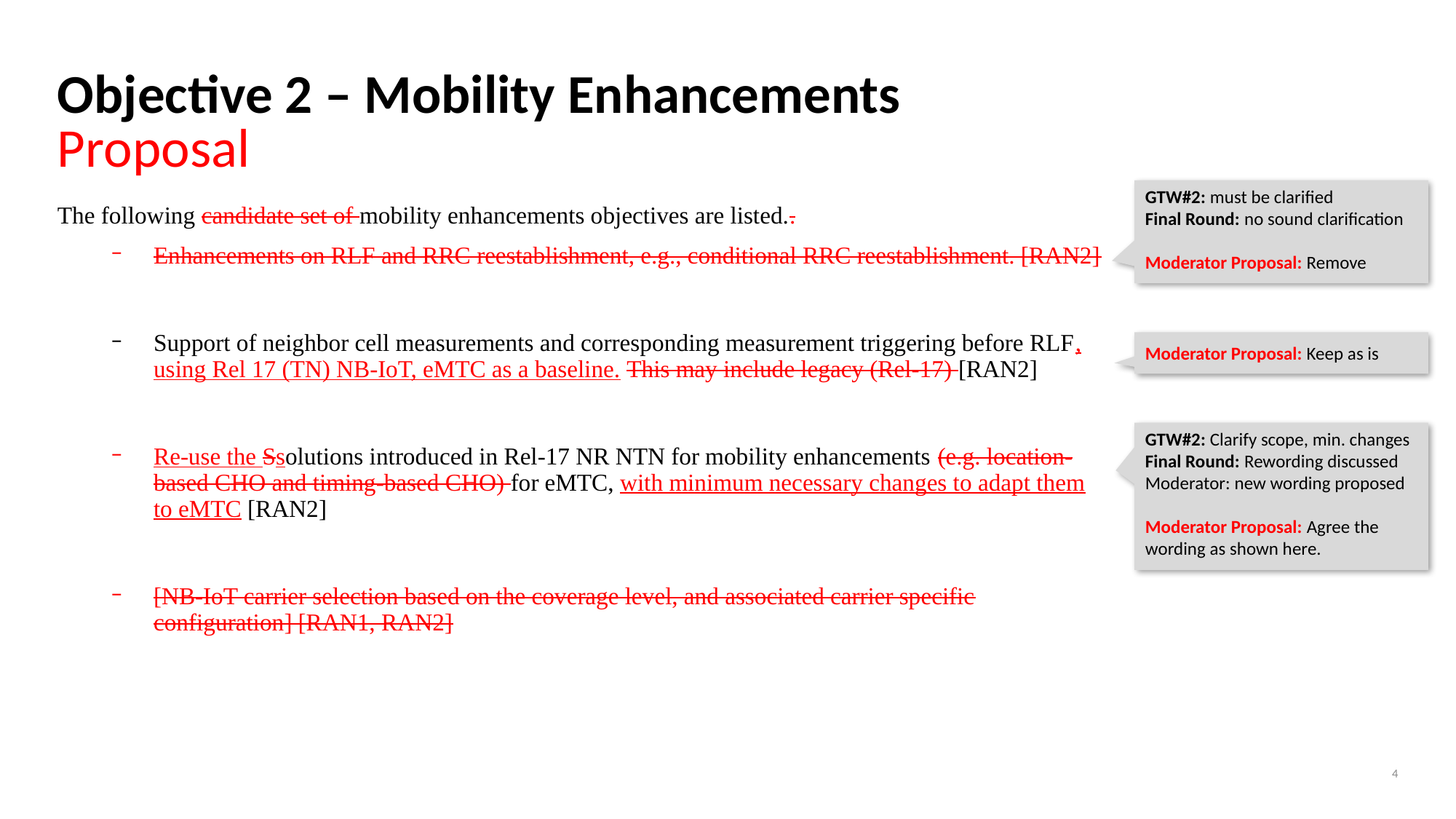

# Objective 2 – Mobility Enhancements Proposal
GTW#2: must be clarified
Final Round: no sound clarification

Moderator Proposal: Remove
The following candidate set of mobility enhancements objectives are listed..
Enhancements on RLF and RRC reestablishment, e.g., conditional RRC reestablishment. [RAN2]

Support of neighbor cell measurements and corresponding measurement triggering before RLF, using Rel 17 (TN) NB-IoT, eMTC as a baseline. This may include legacy (Rel-17) [RAN2]

Re-use the Ssolutions introduced in Rel-17 NR NTN for mobility enhancements (e.g. location-based CHO and timing-based CHO) for eMTC, with minimum necessary changes to adapt them to eMTC [RAN2]

[NB-IoT carrier selection based on the coverage level, and associated carrier specific configuration] [RAN1, RAN2]

Moderator Proposal: Keep as is
GTW#2: Clarify scope, min. changes
Final Round: Rewording discussed
Moderator: new wording proposed

Moderator Proposal: Agree the wording as shown here.
4